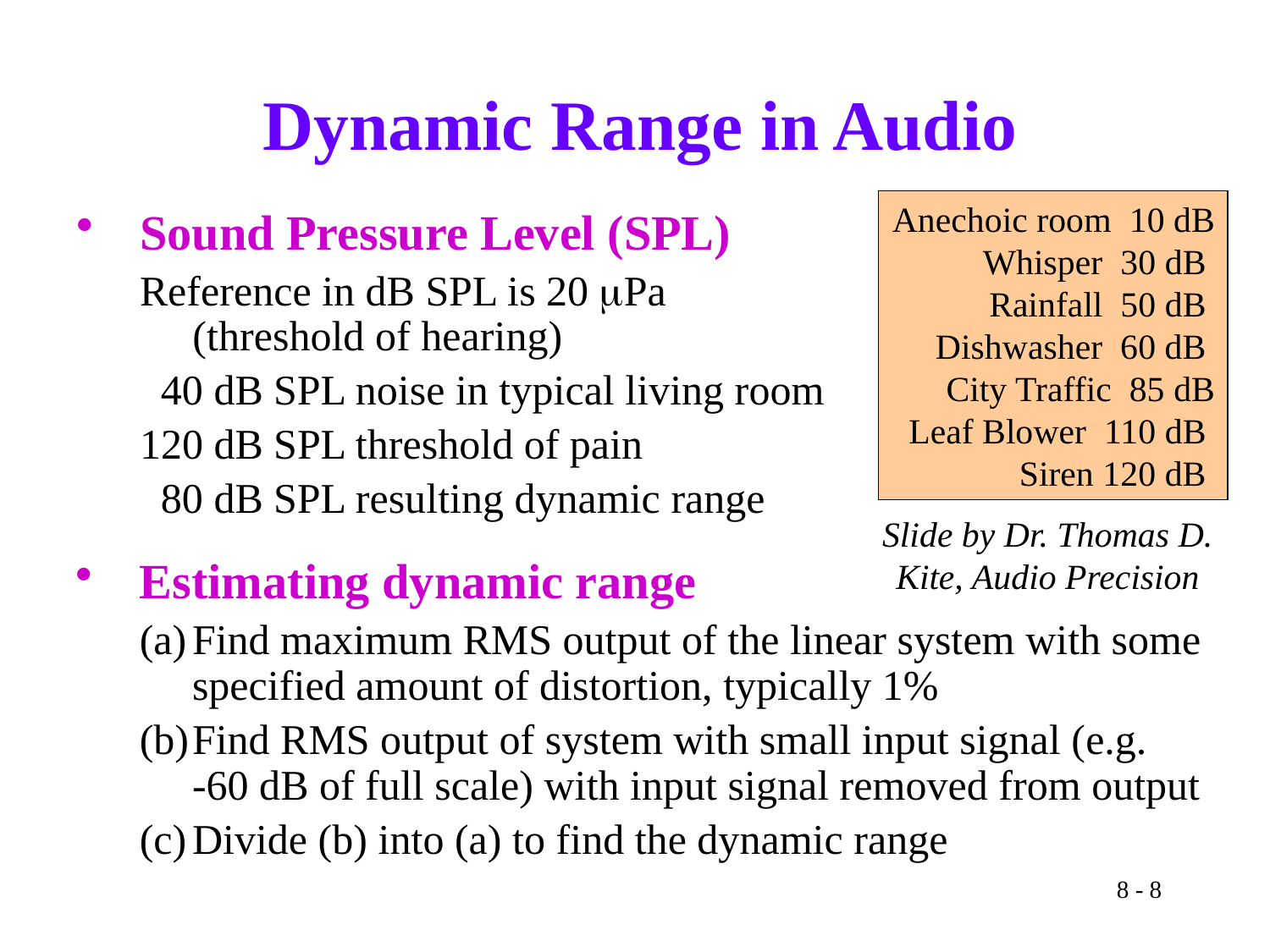

# Dynamic Range in Audio
Anechoic room  10 dB
Whisper  30 dB
Rainfall  50 dB
Dishwasher  60 dB
City Traffic  85 dB
Leaf Blower  110 dB
Siren 120 dB
Sound Pressure Level (SPL)
Reference in dB SPL is 20 μPa
(threshold of hearing)
  40 dB SPL noise in typical living room
120 dB SPL threshold of pain
  80 dB SPL resulting dynamic range
Slide by Dr. Thomas D. Kite, Audio Precision
Estimating dynamic range
Find maximum RMS output of the linear system with some specified amount of distortion, typically 1%
Find RMS output of system with small input signal (e.g.
-60 dB of full scale) with input signal removed from output
Divide (b) into (a) to find the dynamic range
8 - 8